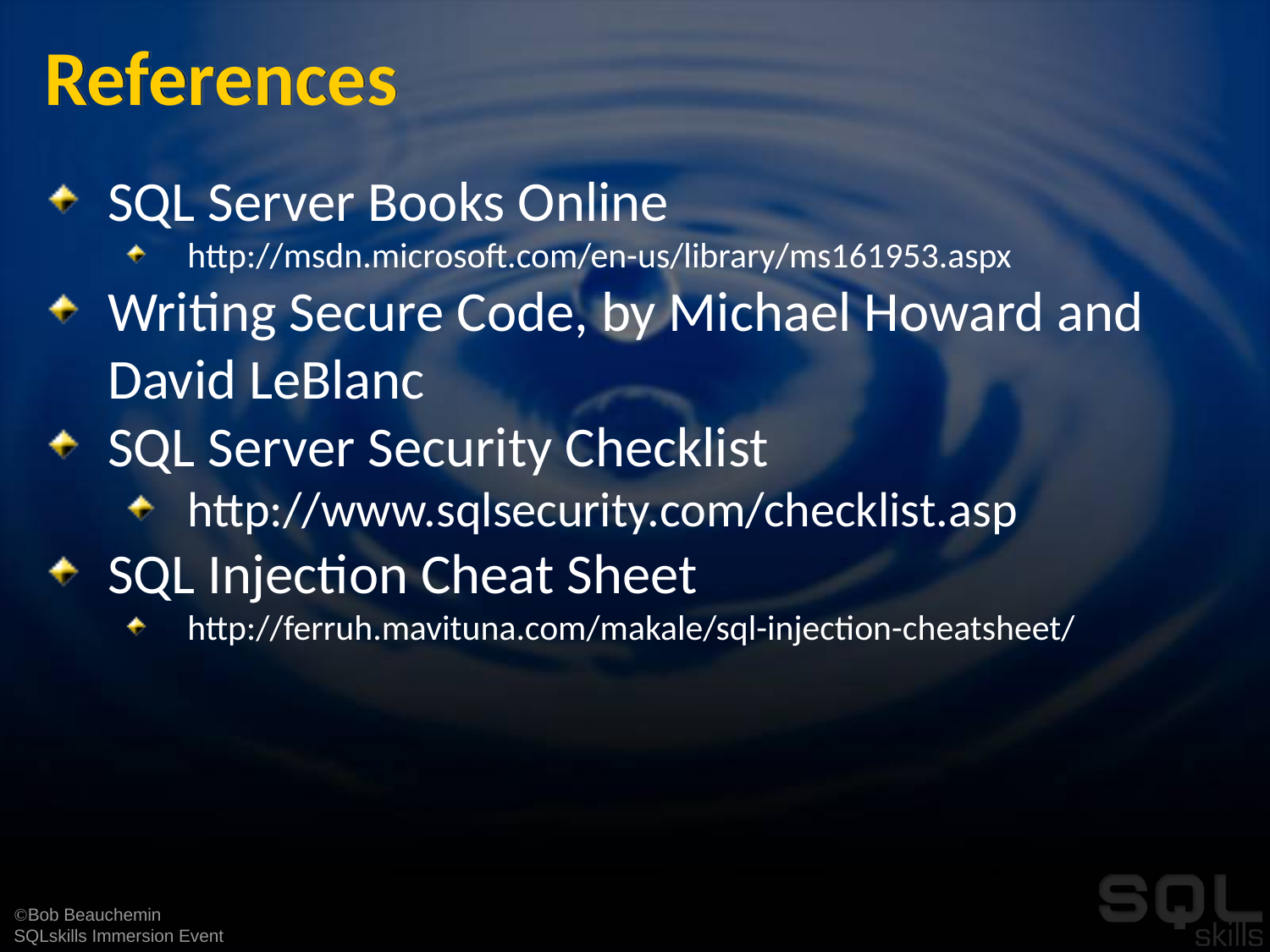

# References
SQL Server Books Online
http://msdn.microsoft.com/en-us/library/ms161953.aspx
Writing Secure Code, by Michael Howard and David LeBlanc
SQL Server Security Checklist
http://www.sqlsecurity.com/checklist.asp
SQL Injection Cheat Sheet
http://ferruh.mavituna.com/makale/sql-injection-cheatsheet/